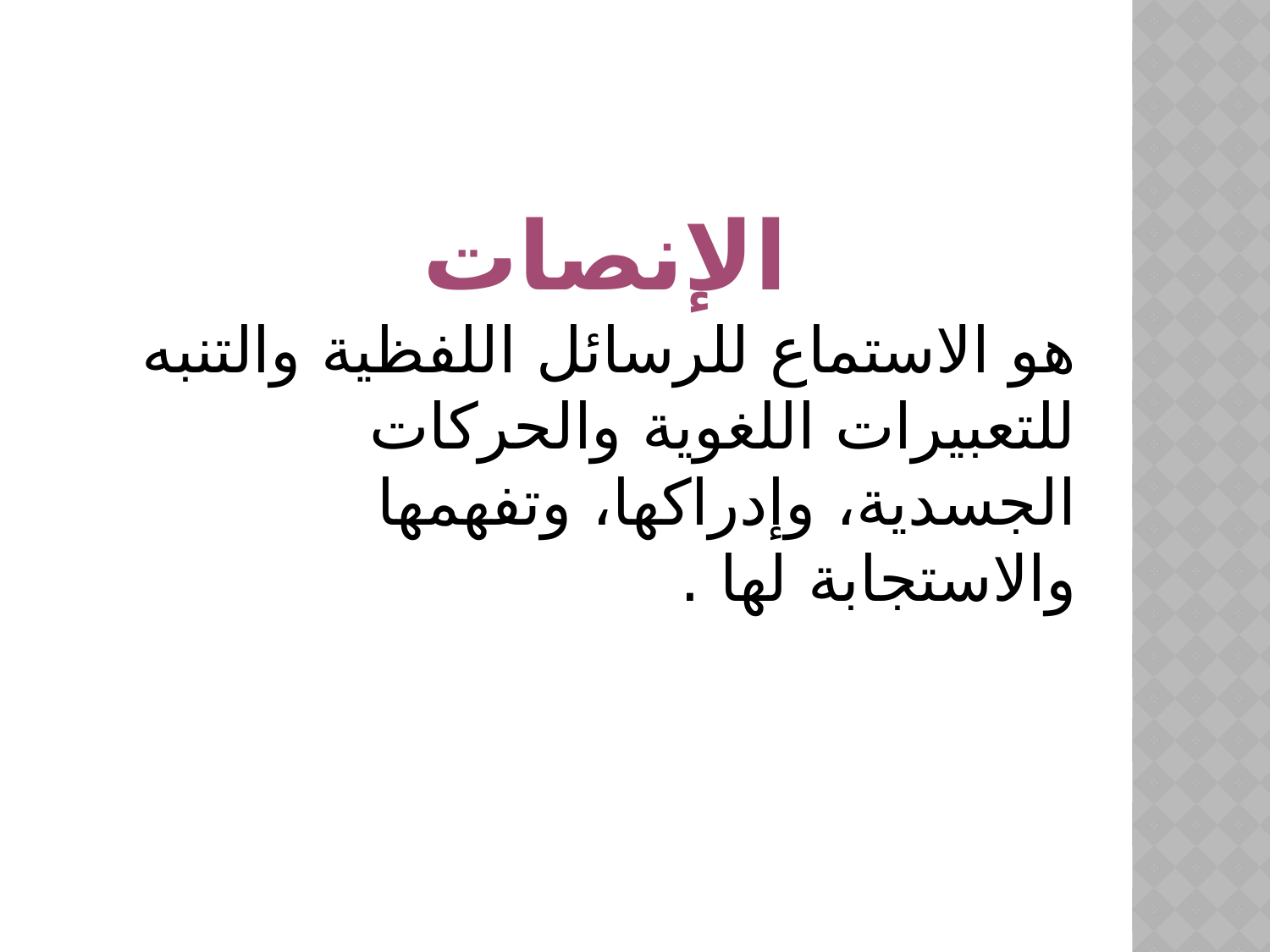

الإنصات
هو الاستماع للرسائل اللفظية والتنبه للتعبيرات اللغوية والحركات الجسدية، وإدراكها، وتفهمها والاستجابة لها .